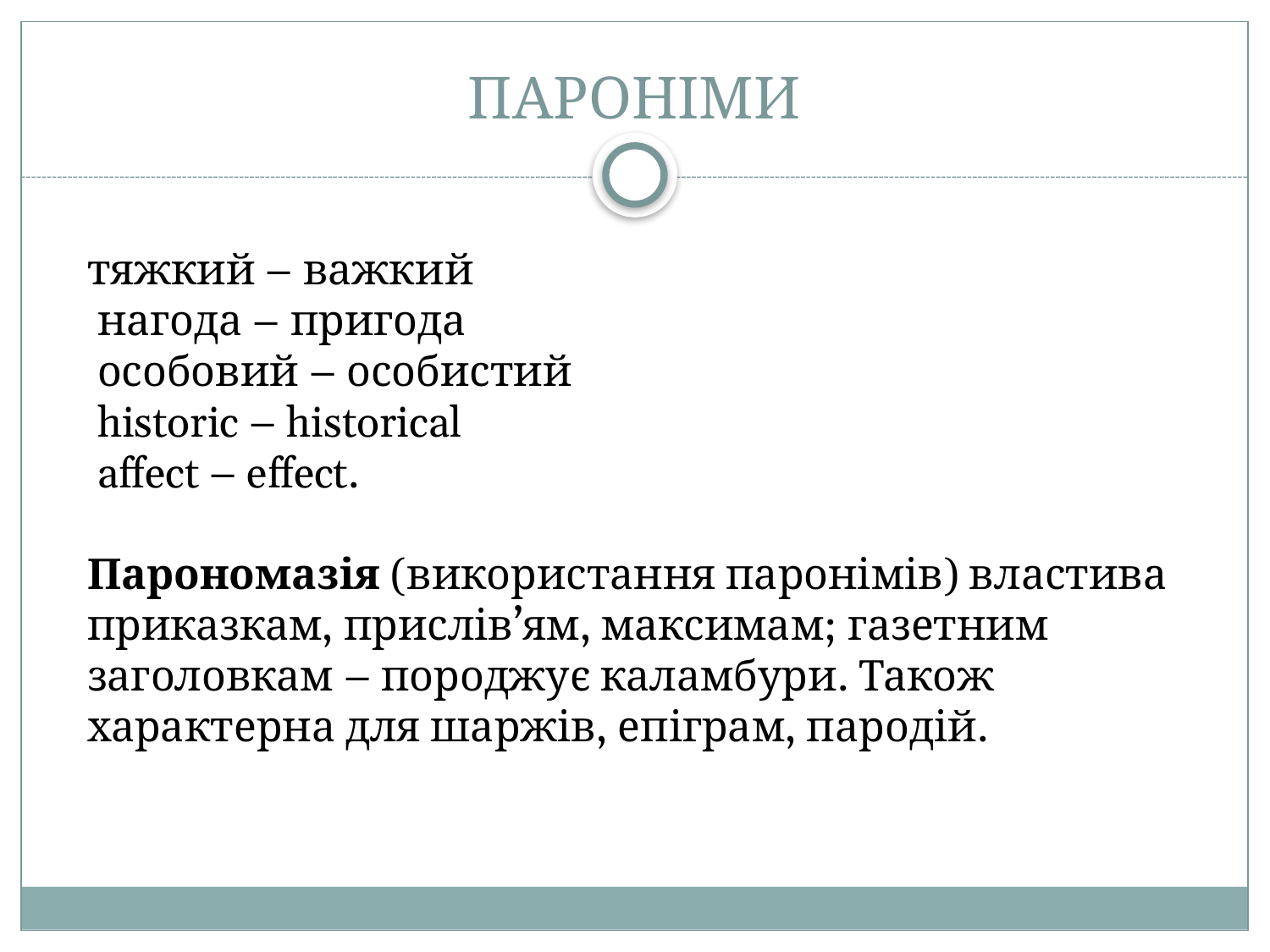

# ПАРОНІМИ
тяжкий – важкий
 нагода – пригода
 особовий – особистий
 historic – historical
 affect – effect.

Парономазія (використання паронімів) властива приказкам, прислів’ям, максимам; газетним заголовкам – породжує каламбури. Також характерна для шаржів, епіграм, пародій.